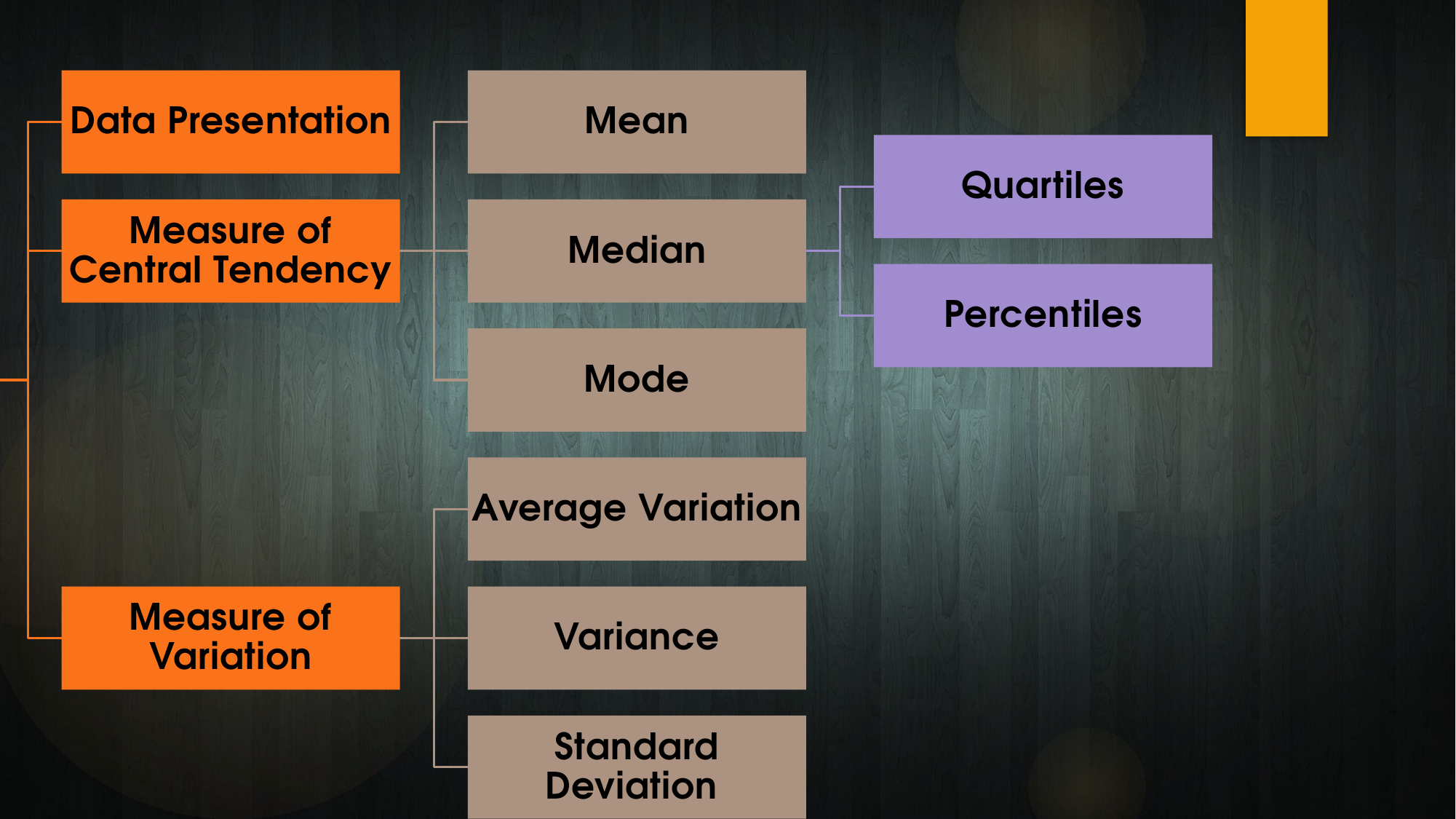

Descriptive Statistics
Data Presentation
Measure of Central Tendency
Mean
Median
Quartiles
Percentiles
Mode
Measure of Variation
Average Variation
Variance
Standard Deviation